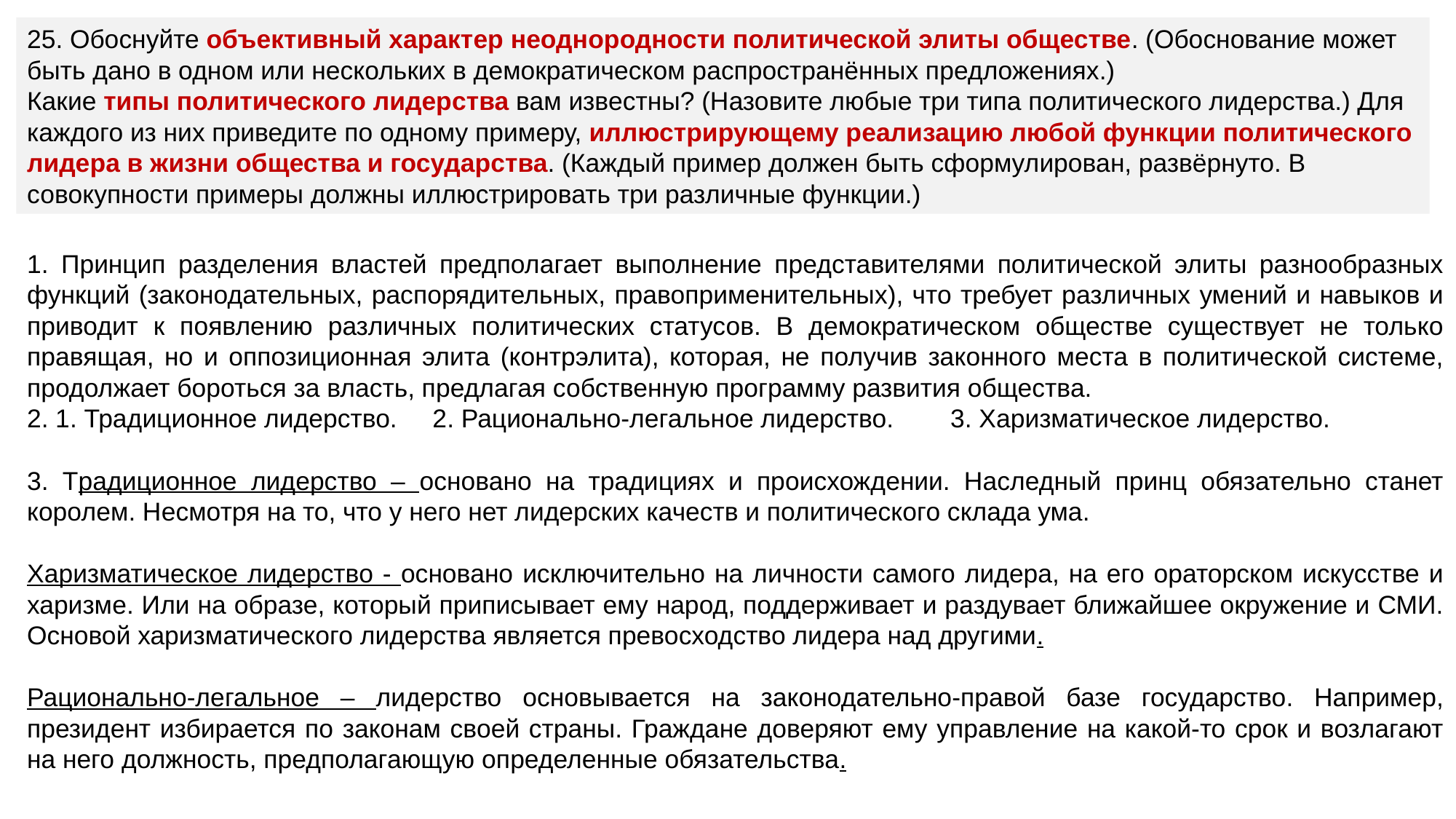

25. Обоснуйте объективный характер неоднородности политической элиты обществе. (Обоснование может быть дано в одном или нескольких в демократическом распространённых предложениях.)
Какие типы политического лидерства вам известны? (Назовите любые три типа политического лидерства.) Для каждого из них приведите по одному примеру, иллюстрирующему реализацию любой функции политического лидера в жизни общества и государства. (Каждый пример должен быть сформулирован, развёрнуто. В совокупности примеры должны иллюстрировать три различные функции.)
1. Принцип разделения властей предполагает выполнение представителями политической элиты разнообразных функций (законодательных, распорядительных, правоприменительных), что требует различных умений и навыков и приводит к появлению различных политических статусов. В демократическом обществе существует не только правящая, но и оппозиционная элита (контрэлита), которая, не получив законного места в политической системе, продолжает бороться за власть, предлагая собственную программу развития общества.
2. 1. Традиционное лидерство.     2. Рационально-легальное лидерство.        3. Харизматическое лидерство.

3. Традиционное лидерство – основано на традициях и происхождении. Наследный принц обязательно станет королем. Несмотря на то, что у него нет лидерских качеств и политического склада ума.

Харизматическое лидерство - основано исключительно на личности самого лидера, на его ораторском искусстве и харизме. Или на образе, который приписывает ему народ, поддерживает и раздувает ближайшее окружение и СМИ. Основой харизматического лидерства является превосходство лидера над другими.

Рационально-легальное – лидерство основывается на законодательно-правой базе государство. Например, президент избирается по законам своей страны. Граждане доверяют ему управление на какой-то срок и возлагают на него должность, предполагающую определенные обязательства.